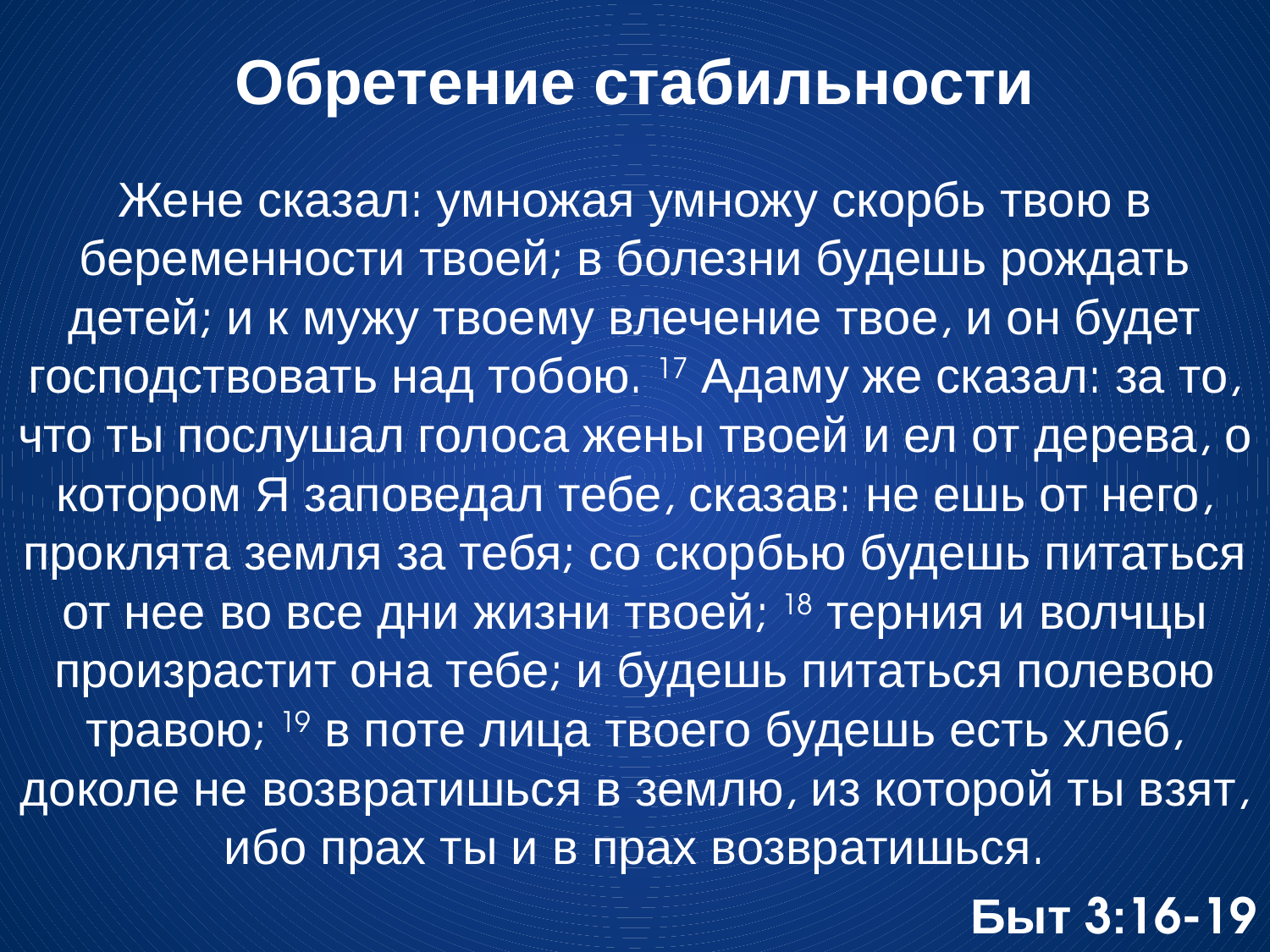

# Обретение стабильности
Жене сказал: умножая умножу скорбь твою в беременности твоей; в болезни будешь рождать детей; и к мужу твоему влечение твое, и он будет господствовать над тобою. 17 Адаму же сказал: за то, что ты послушал голоса жены твоей и ел от дерева, о котором Я заповедал тебе, сказав: не ешь от него, проклята земля за тебя; со скорбью будешь питаться от нее во все дни жизни твоей; 18 терния и волчцы произрастит она тебе; и будешь питаться полевою травою; 19 в поте лица твоего будешь есть хлеб, доколе не возвратишься в землю, из которой ты взят, ибо прах ты и в прах возвратишься.
Быт 3:16-19